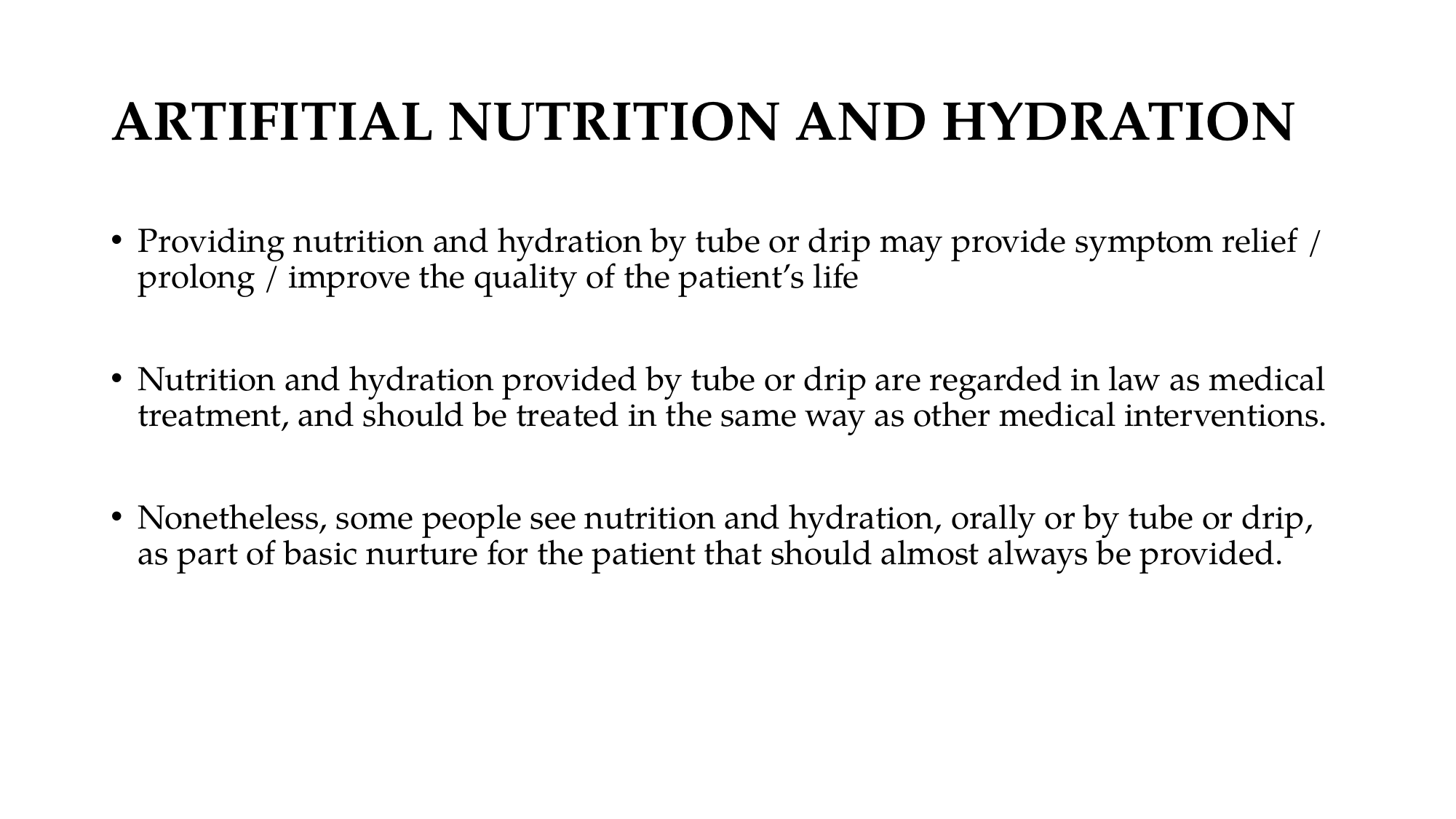

# ARTIFITIAL NUTRITION AND HYDRATION
Providing nutrition and hydration by tube or drip may provide symptom relief / prolong / improve the quality of the patient’s life

Nutrition and hydration provided by tube or drip are regarded in law as medical treatment, and should be treated in the same way as other medical interventions.

Nonetheless, some people see nutrition and hydration, orally or by tube or drip, as part of basic nurture for the patient that should almost always be provided.